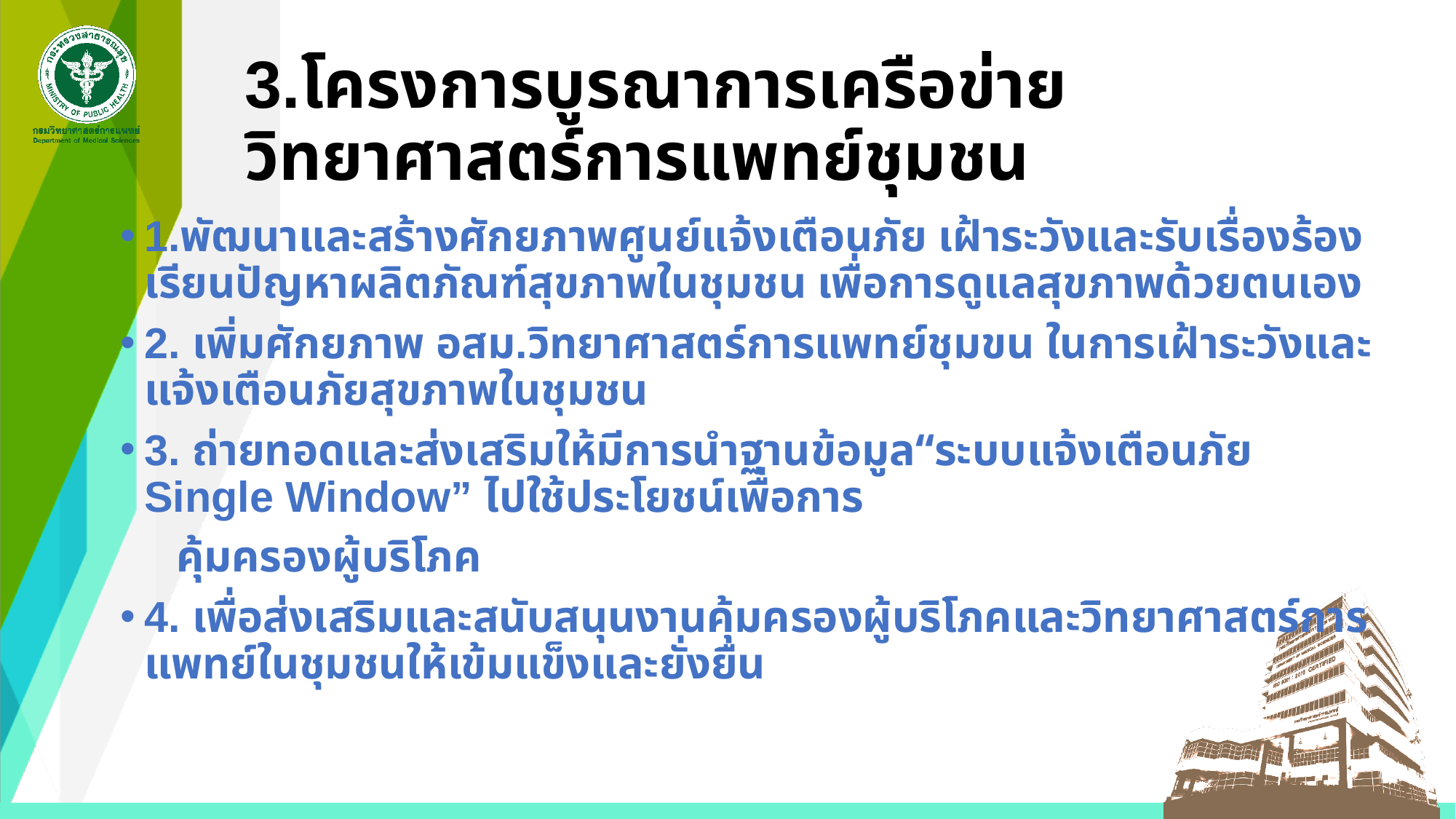

# 3.โครงการบูรณาการเครือข่ายวิทยาศาสตร์การแพทย์ชุมชน
1.พัฒนาและสร้างศักยภาพศูนย์แจ้งเตือนภัย เฝ้าระวังและรับเรื่องร้องเรียนปัญหาผลิตภัณฑ์สุขภาพในชุมชน เพื่อการดูแลสุขภาพด้วยตนเอง
2. เพิ่มศักยภาพ อสม.วิทยาศาสตร์การแพทย์ชุมขน ในการเฝ้าระวังและแจ้งเตือนภัยสุขภาพในชุมชน
3. ถ่ายทอดและส่งเสริมให้มีการนำฐานข้อมูล“ระบบแจ้งเตือนภัย Single Window” ไปใช้ประโยชน์เพื่อการ
     คุ้มครองผู้บริโภค
4. เพื่อส่งเสริมและสนับสนุนงานคุ้มครองผู้บริโภคและวิทยาศาสตร์การแพทย์ในชุมชนให้เข้มแข็งและยั่งยืน